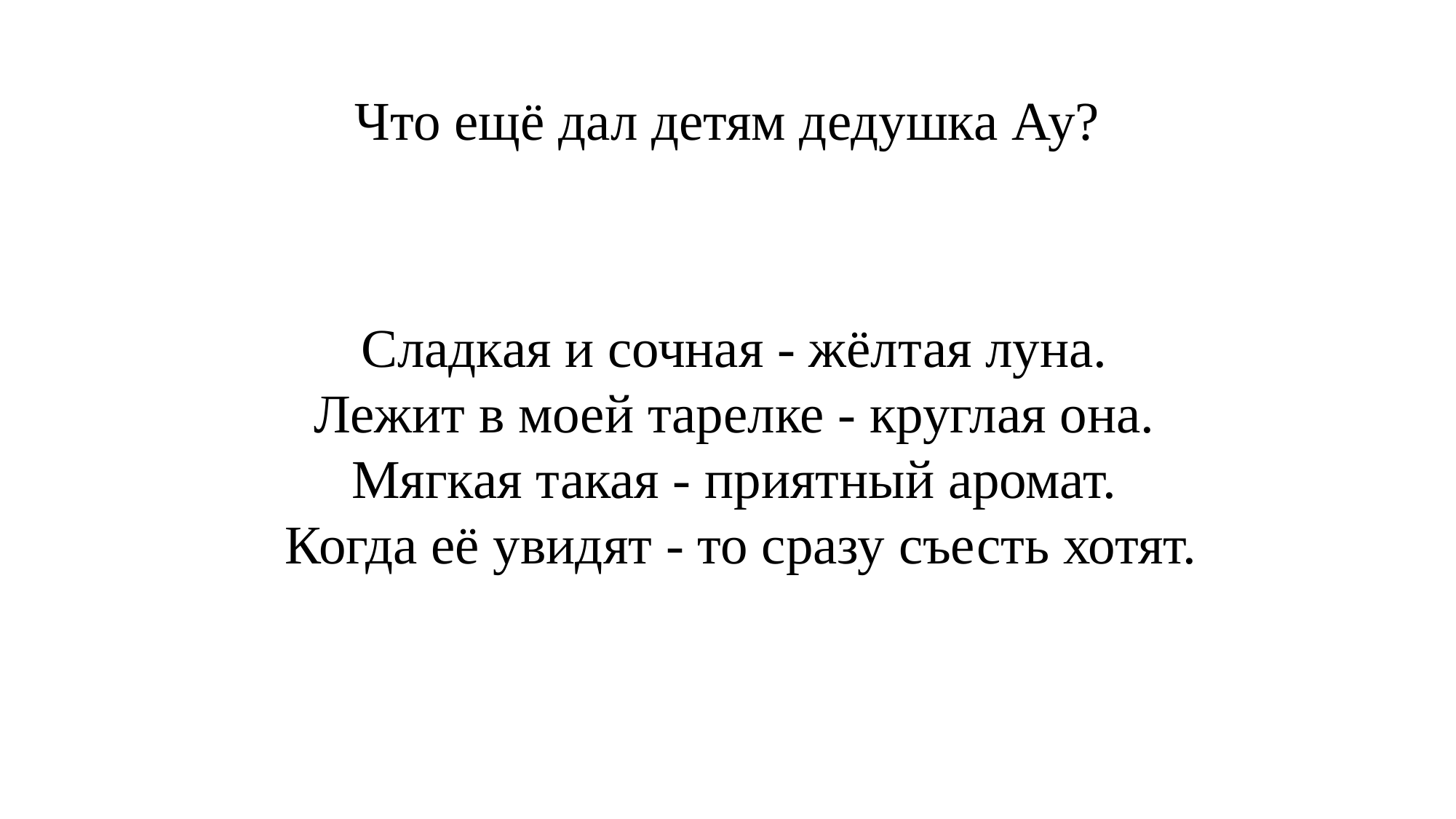

# Что ещё дал детям дедушка Ау?
Сладкая и сочная - жёлтая луна.
Лежит в моей тарелке - круглая она.
Мягкая такая - приятный аромат.
Когда её увидят - то сразу съесть хотят.